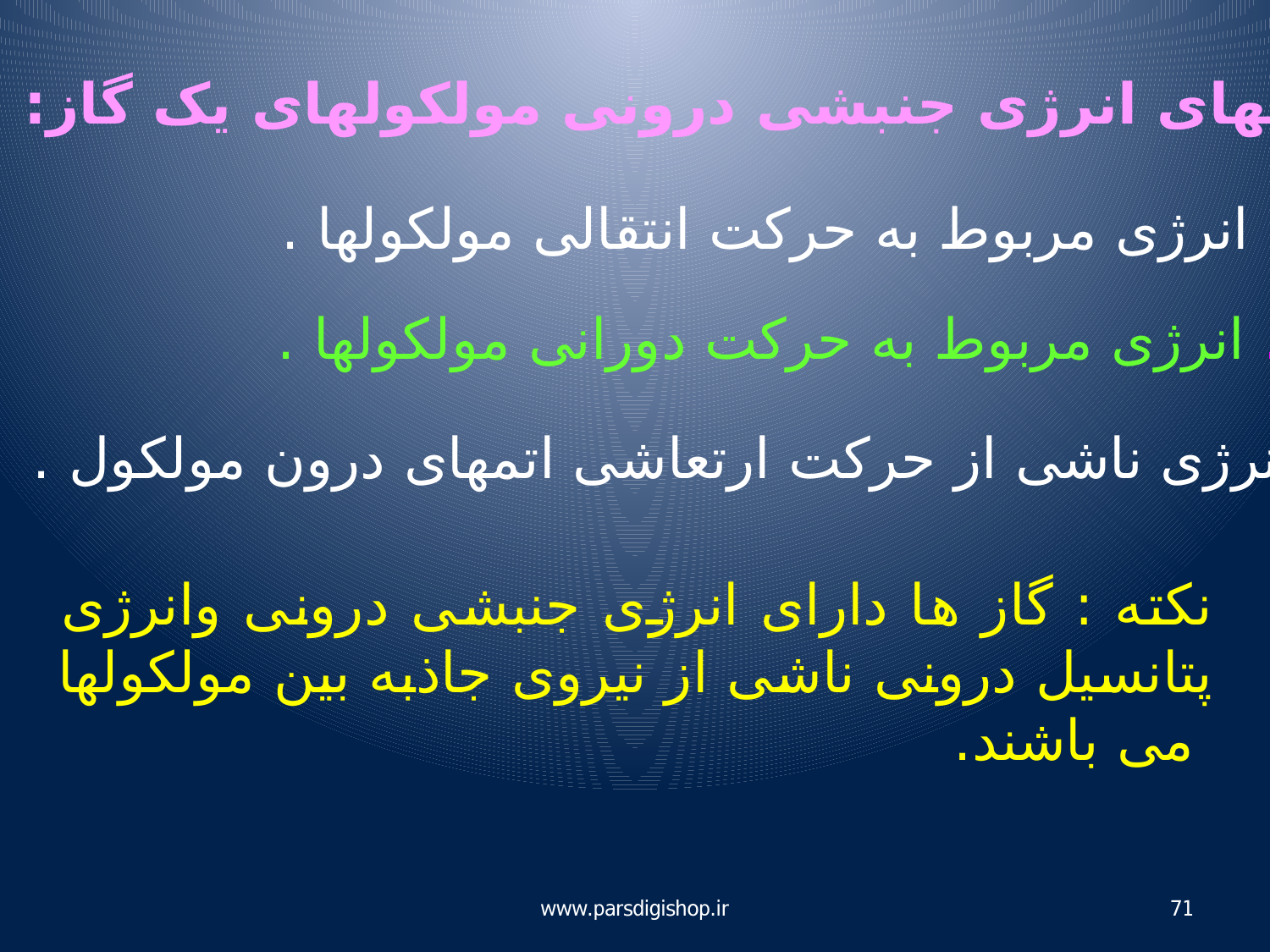

صورتهای انرژی جنبشی درونی مولکولهای یک گاز:
1. انرژی مربوط به حرکت انتقالی مولکولها .
2. انرژی مربوط به حرکت دورانی مولکولها .
3. انرژی ناشی از حرکت ارتعاشی اتمهای درون مولکول .
نکته : گاز ها دارای انرژی جنبشی درونی وانرژی پتانسیل درونی ناشی از نیروی جاذبه بین مولکولها  می باشند.
www.parsdigishop.ir
71